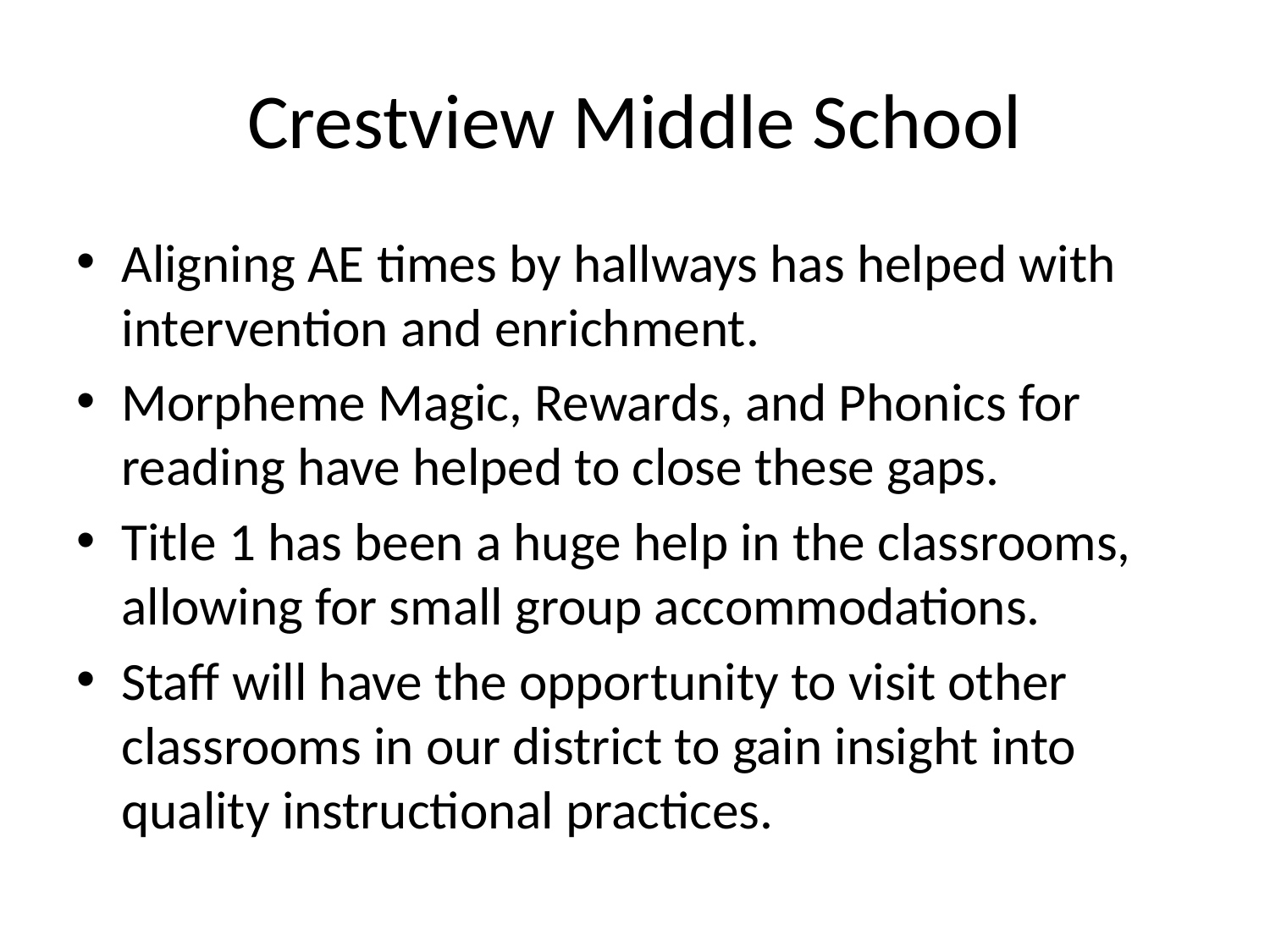

# Crestview Middle School
Aligning AE times by hallways has helped with intervention and enrichment.
Morpheme Magic, Rewards, and Phonics for reading have helped to close these gaps.
Title 1 has been a huge help in the classrooms, allowing for small group accommodations.
Staff will have the opportunity to visit other classrooms in our district to gain insight into quality instructional practices.